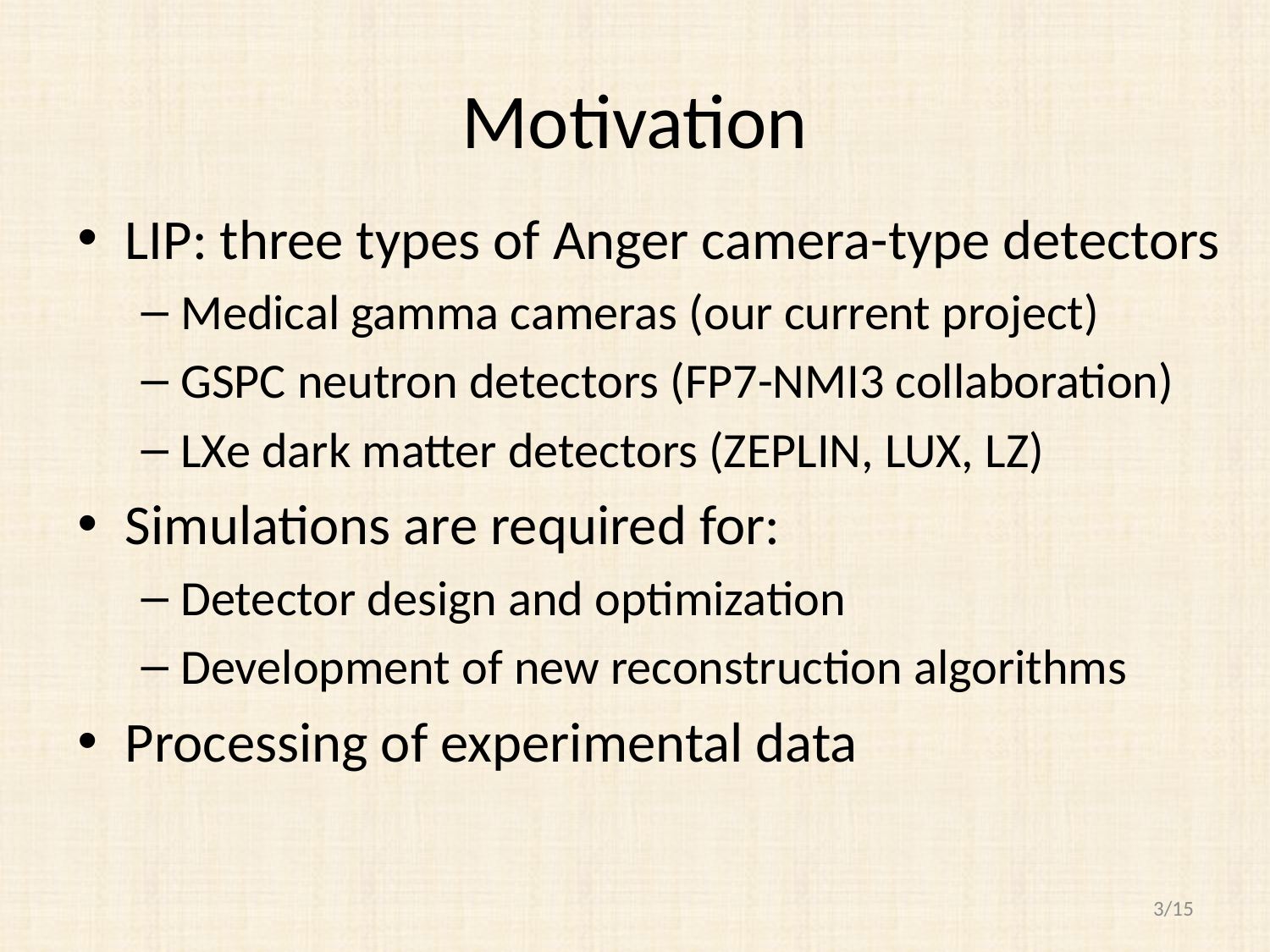

# Motivation
LIP: three types of Anger camera-type detectors
Medical gamma cameras (our current project)
GSPC neutron detectors (FP7-NMI3 collaboration)
LXe dark matter detectors (ZEPLIN, LUX, LZ)
Simulations are required for:
Detector design and optimization
Development of new reconstruction algorithms
Processing of experimental data

3/15